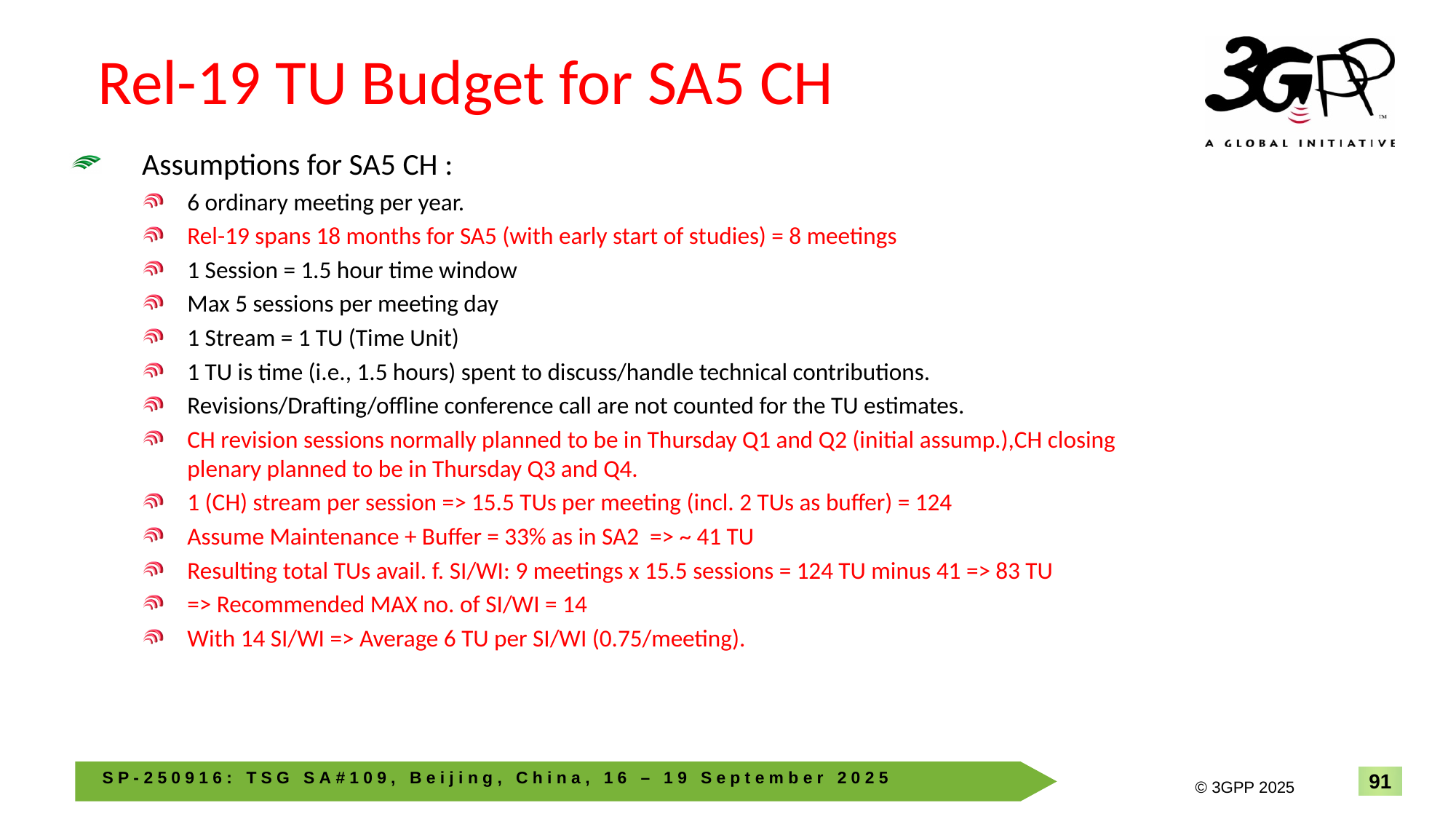

# Rel-19 TU Budget for SA5 CH
Assumptions for SA5 CH :
6 ordinary meeting per year.
Rel-19 spans 18 months for SA5 (with early start of studies) = 8 meetings
1 Session = 1.5 hour time window
Max 5 sessions per meeting day
1 Stream = 1 TU (Time Unit)
1 TU is time (i.e., 1.5 hours) spent to discuss/handle technical contributions.
Revisions/Drafting/offline conference call are not counted for the TU estimates.
CH revision sessions normally planned to be in Thursday Q1 and Q2 (initial assump.),CH closing plenary planned to be in Thursday Q3 and Q4.
1 (CH) stream per session => 15.5 TUs per meeting (incl. 2 TUs as buffer) = 124
Assume Maintenance + Buffer = 33% as in SA2  => ~ 41 TU
Resulting total TUs avail. f. SI/WI: 9 meetings x 15.5 sessions = 124 TU minus 41 => 83 TU
=> Recommended MAX no. of SI/WI = 14
With 14 SI/WI => Average 6 TU per SI/WI (0.75/meeting).